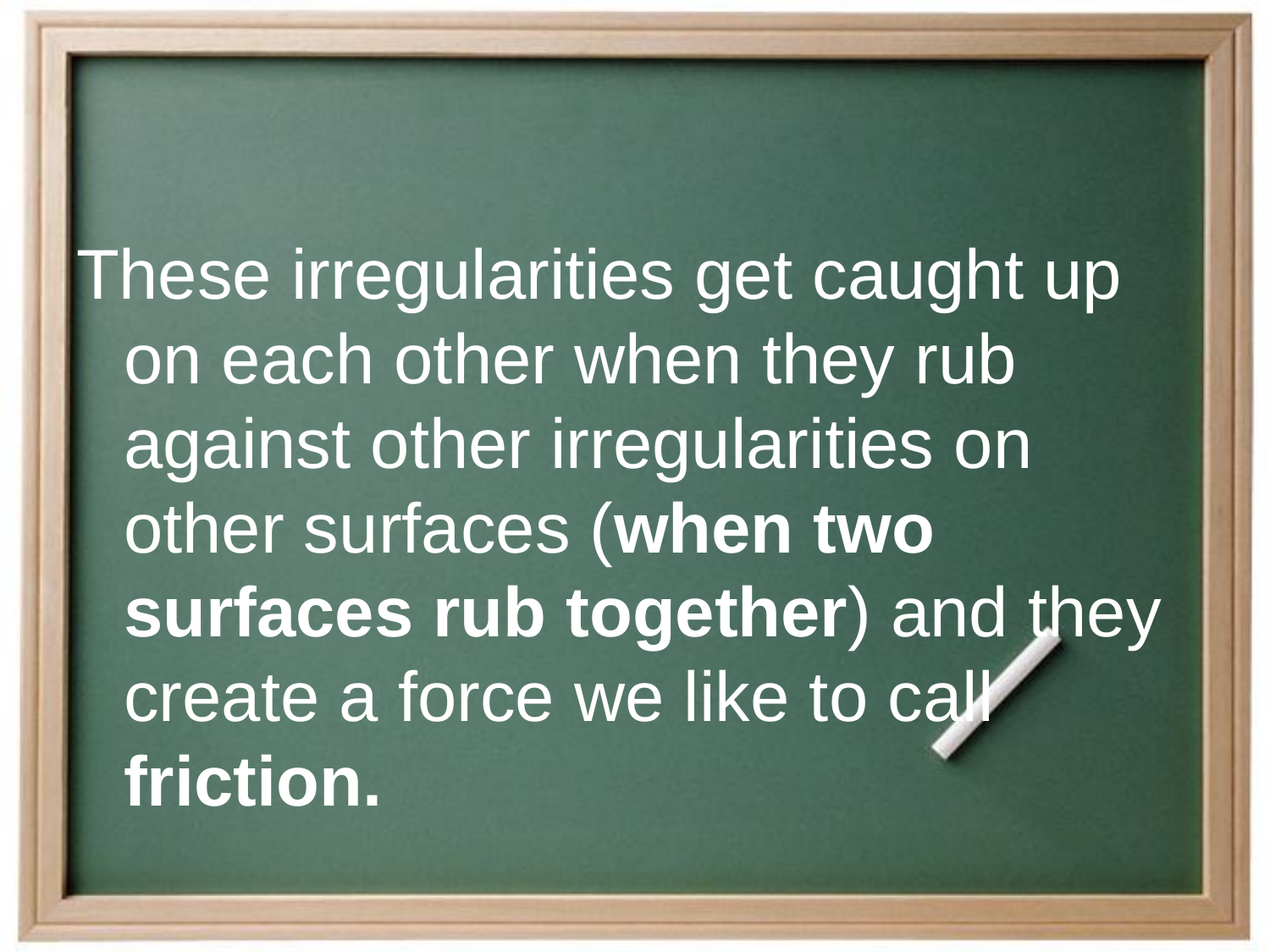

#
These irregularities get caught up on each other when they rub against other irregularities on other surfaces (when two surfaces rub together) and they create a force we like to call friction.